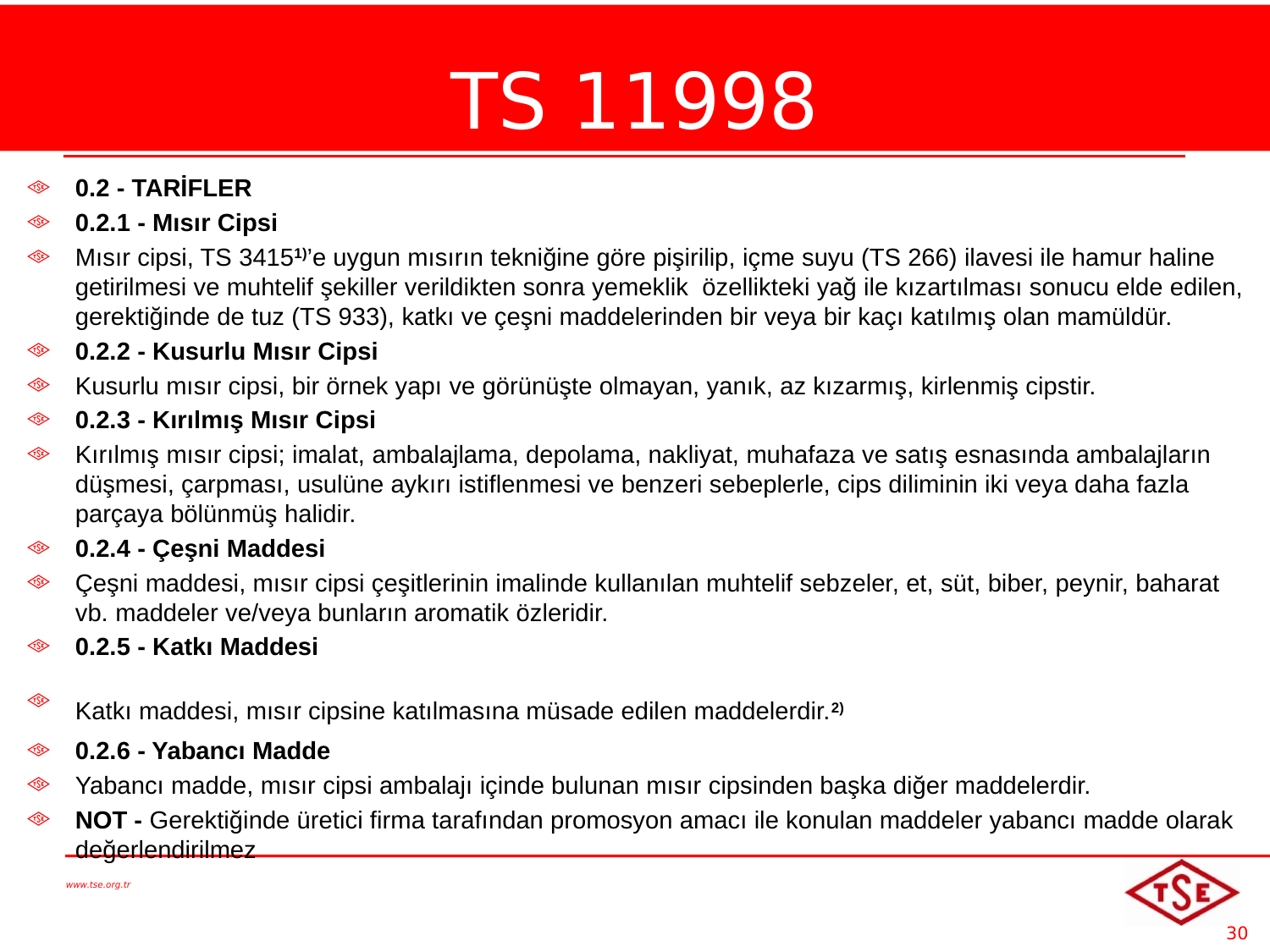

# TS 11998
0.2 - TARİFLER
0.2.1 - Mısır Cipsi
Mısır cipsi, TS 34151)’e uygun mısırın tekniğine göre pişirilip, içme suyu (TS 266) ilavesi ile hamur haline getirilmesi ve muhtelif şekiller verildikten sonra yemeklik  özellikteki yağ ile kızartılması sonucu elde edilen, gerektiğinde de tuz (TS 933), katkı ve çeşni maddelerinden bir veya bir kaçı katılmış olan mamüldür.
0.2.2 - Kusurlu Mısır Cipsi
Kusurlu mısır cipsi, bir örnek yapı ve görünüşte olmayan, yanık, az kızarmış, kirlenmiş cipstir.
0.2.3 - Kırılmış Mısır Cipsi
Kırılmış mısır cipsi; imalat, ambalajlama, depolama, nakliyat, muhafaza ve satış esnasında ambalajların düşmesi, çarpması, usulüne aykırı istiflenmesi ve benzeri sebeplerle, cips diliminin iki veya daha fazla parçaya bölünmüş halidir.
0.2.4 - Çeşni Maddesi
Çeşni maddesi, mısır cipsi çeşitlerinin imalinde kullanılan muhtelif sebzeler, et, süt, biber, peynir, baharat vb. maddeler ve/veya bunların aromatik özleridir.
0.2.5 - Katkı Maddesi
Katkı maddesi, mısır cipsine katılmasına müsade edilen maddelerdir.2)
0.2.6 - Yabancı Madde
Yabancı madde, mısır cipsi ambalajı içinde bulunan mısır cipsinden başka diğer maddelerdir.
NOT - Gerektiğinde üretici firma tarafından promosyon amacı ile konulan maddeler yabancı madde olarak değerlendirilmez

www.tse.org.tr
30